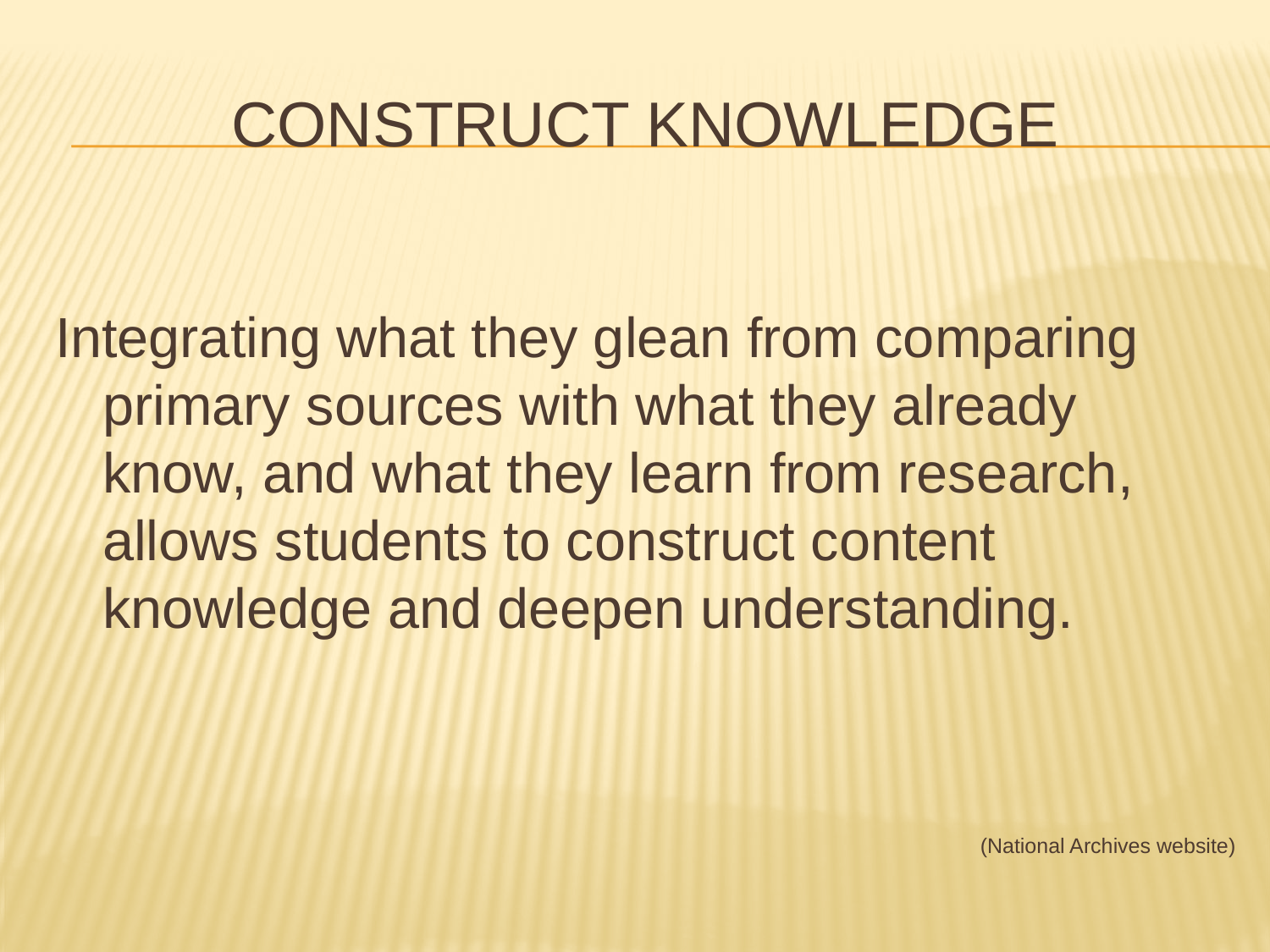

# Construct knowledge

Integrating what they glean from comparing primary sources with what they already know, and what they learn from research, allows students to construct content knowledge and deepen understanding.

 (National Archives website)